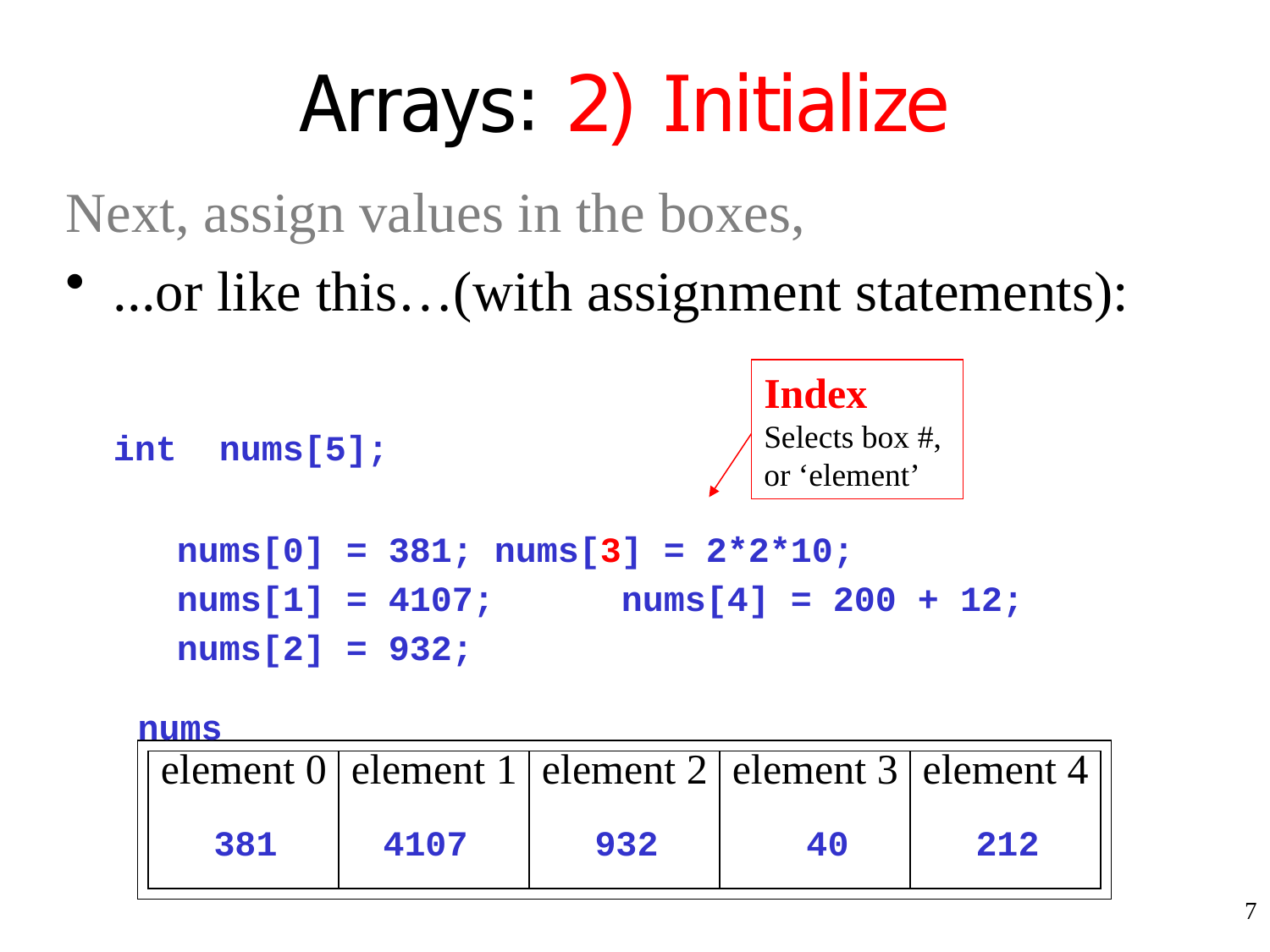

# Arrays: 2) Initialize
Next, assign values in the boxes,
...or like this…(with assignment statements):

	int  nums[5];

	   nums[0] = 381;	nums[3] = 2*2*10;
	   nums[1] = 4107;	nums[4] = 200 + 12;
	   nums[2] = 932;
Index
Selects box #,
or ‘element’

nums
element 0
element 1
element 2
element 3
element 4

381     4107      932       40      212
7